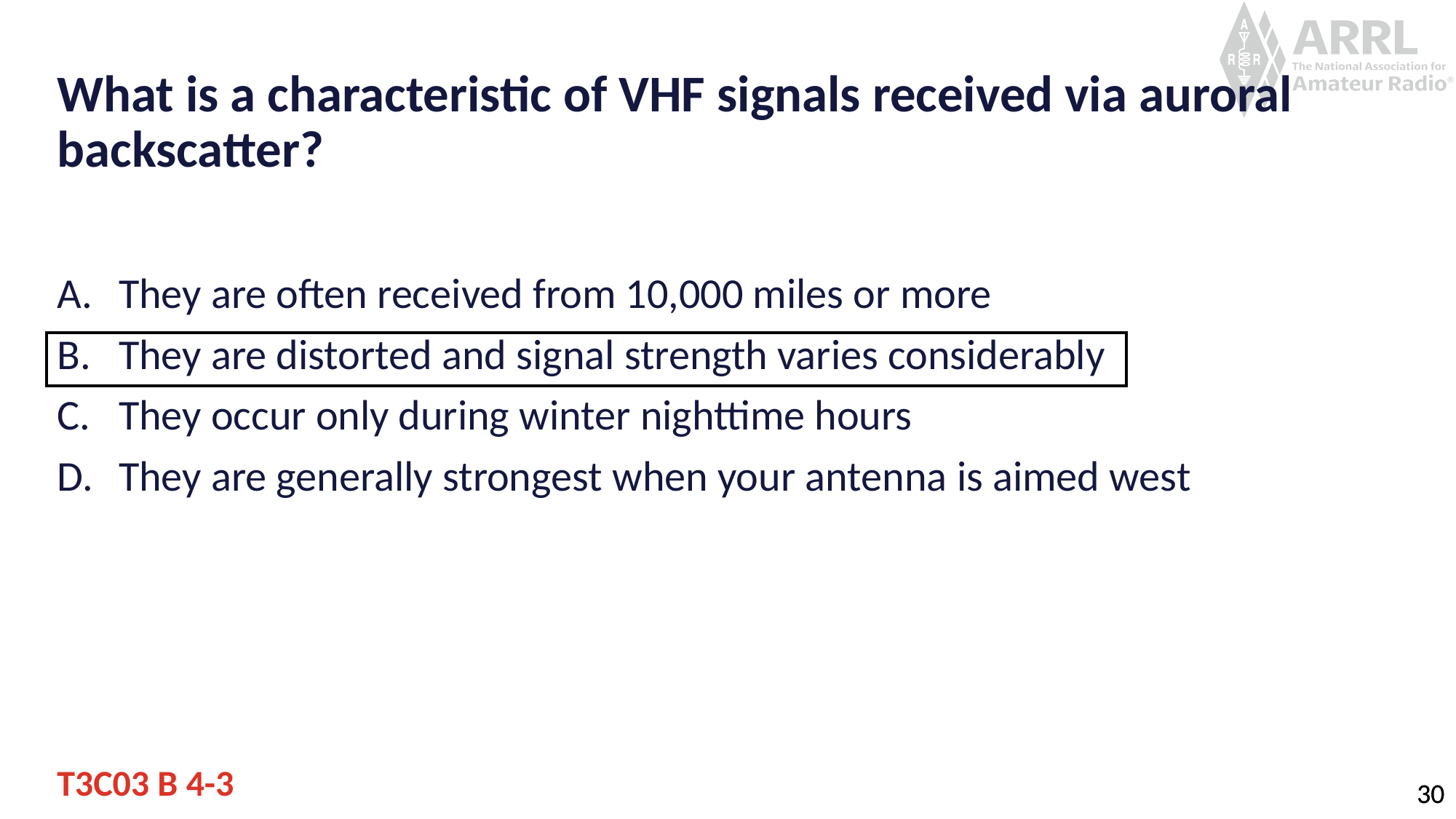

# What is a characteristic of VHF signals received via auroral backscatter?
They are often received from 10,000 miles or more
They are distorted and signal strength varies considerably
They occur only during winter nighttime hours
They are generally strongest when your antenna is aimed west

T3C03 B 4-3